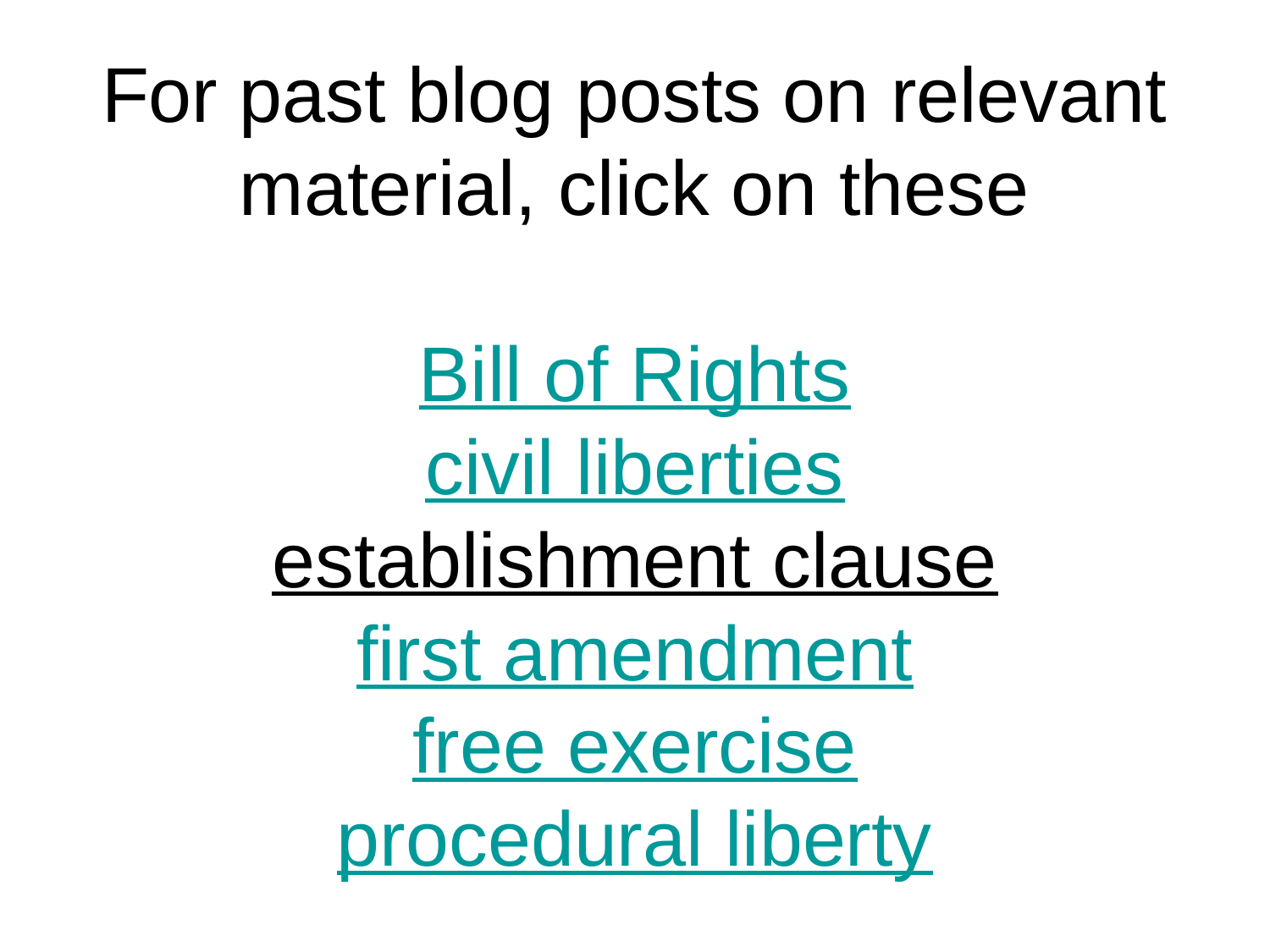

# For past blog posts on relevant material, click on these Bill of Rights civil liberties establishment clause first amendment free exercise procedural liberty